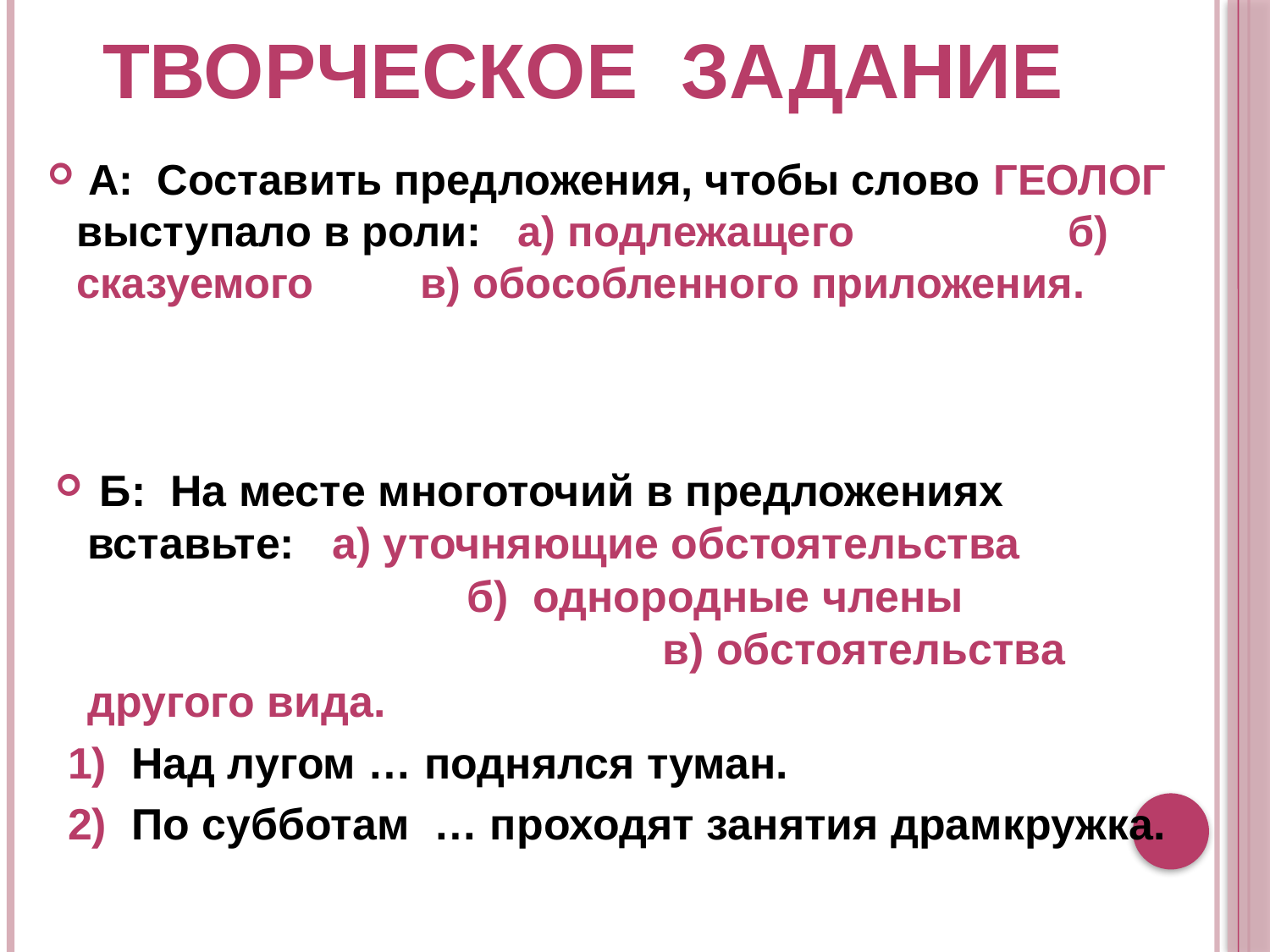

# Творческое  задание
 А:  Составить предложения, чтобы слово ГЕОЛОГ выступало в роли:   а) подлежащего                  б) сказуемого         в) обособленного приложения.
 Б:  На месте многоточий в предложениях  вставьте:   а) уточняющие обстоятельства                                             б)  однородные члены                                                                  в) обстоятельства  другого вида.
 1)  Над лугом … поднялся туман.
 2)  По субботам  … проходят занятия драмкружка.